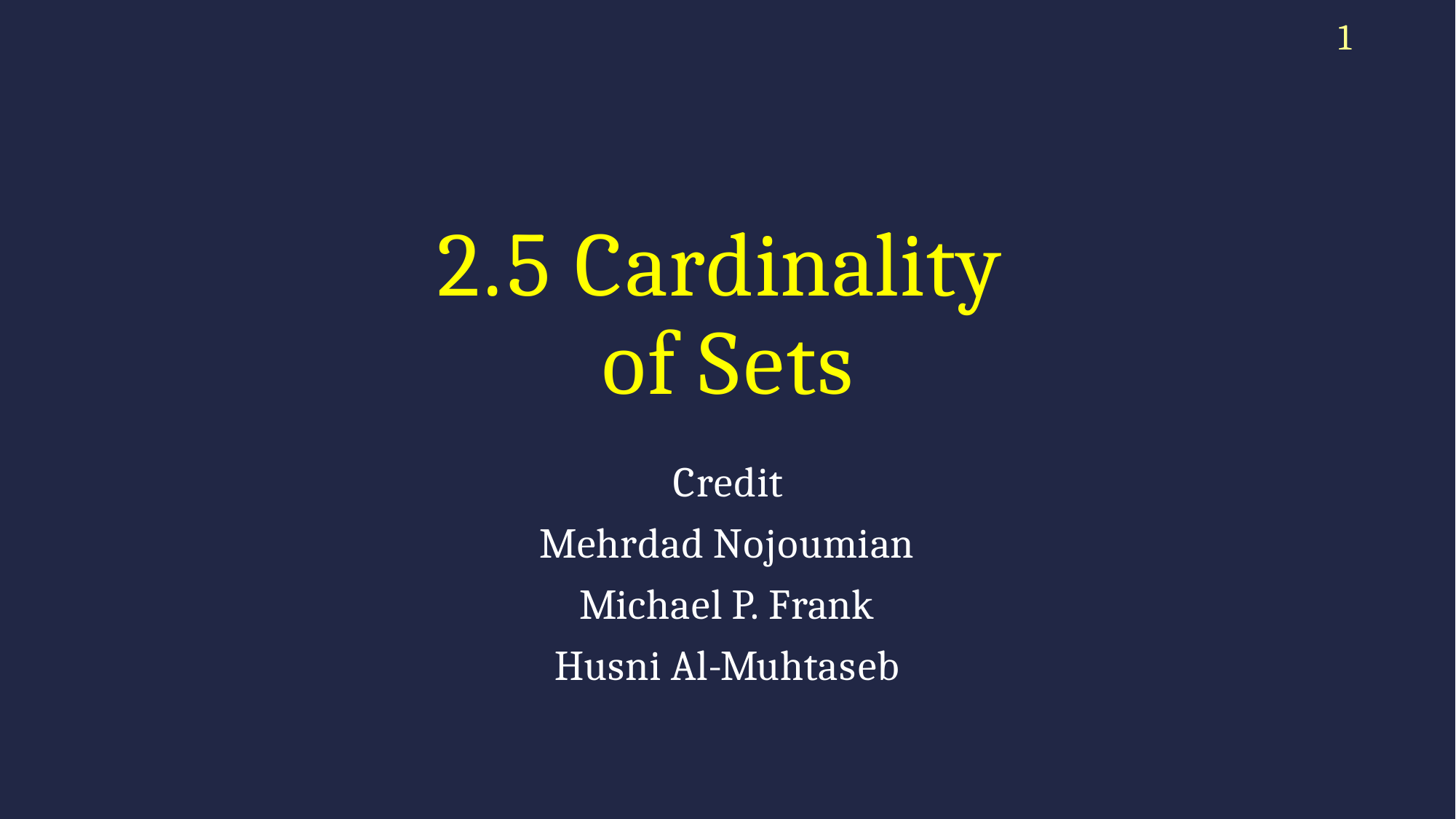

1
# 2.5 Cardinality of Sets
Credit
Mehrdad Nojoumian
Michael P. Frank
Husni Al-Muhtaseb